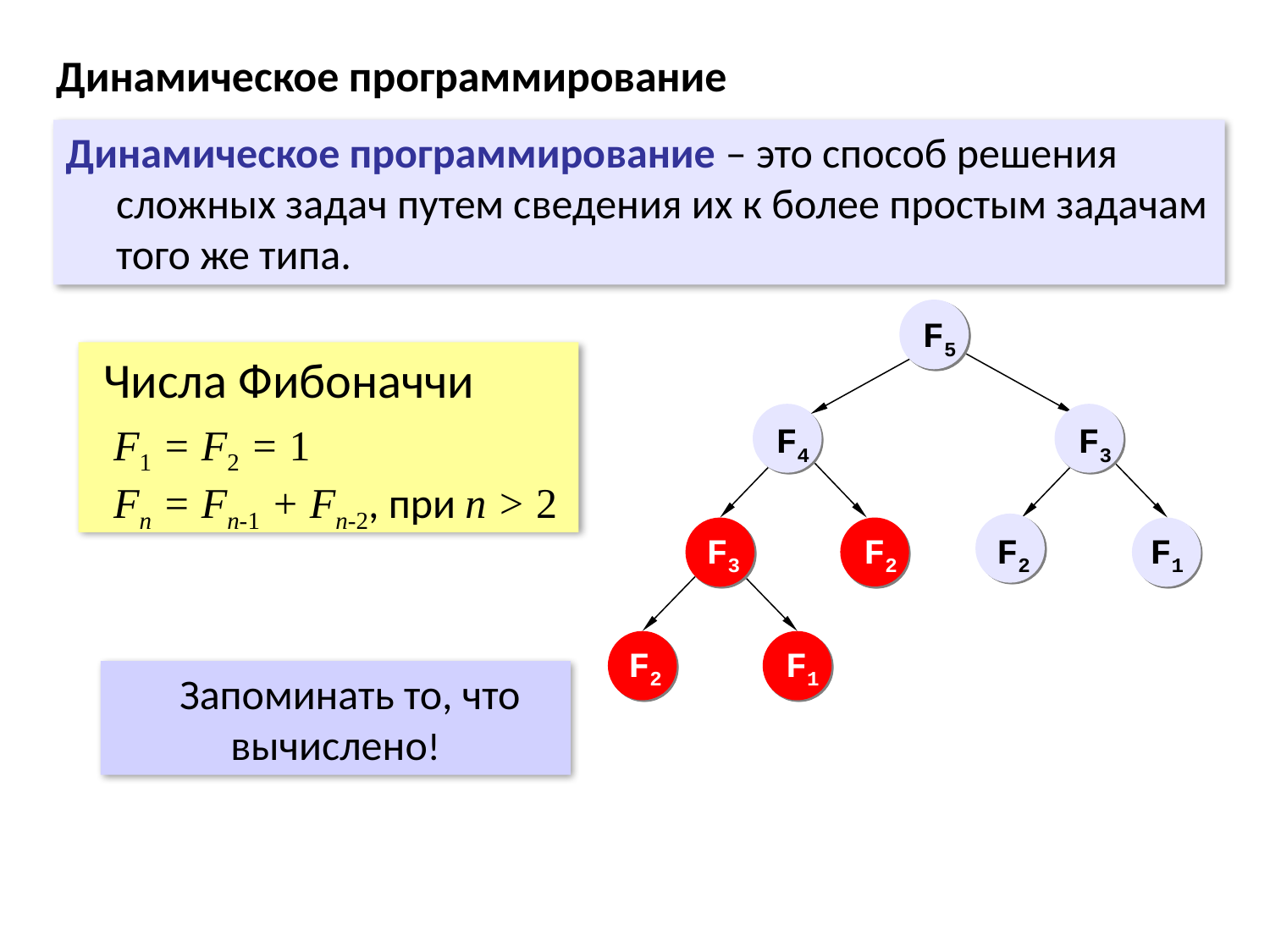

# Динамическое программирование
Динамическое программирование – это способ решения сложных задач путем сведения их к более простым задачам того же типа.

F5
Числа Фибоначчи

F4

F3
F1 = F2 = 1
Fn = Fn-1 + Fn-2, при n > 2

F2
F3

F2

F1

F2

F1

   Запоминать то, что вычислено!